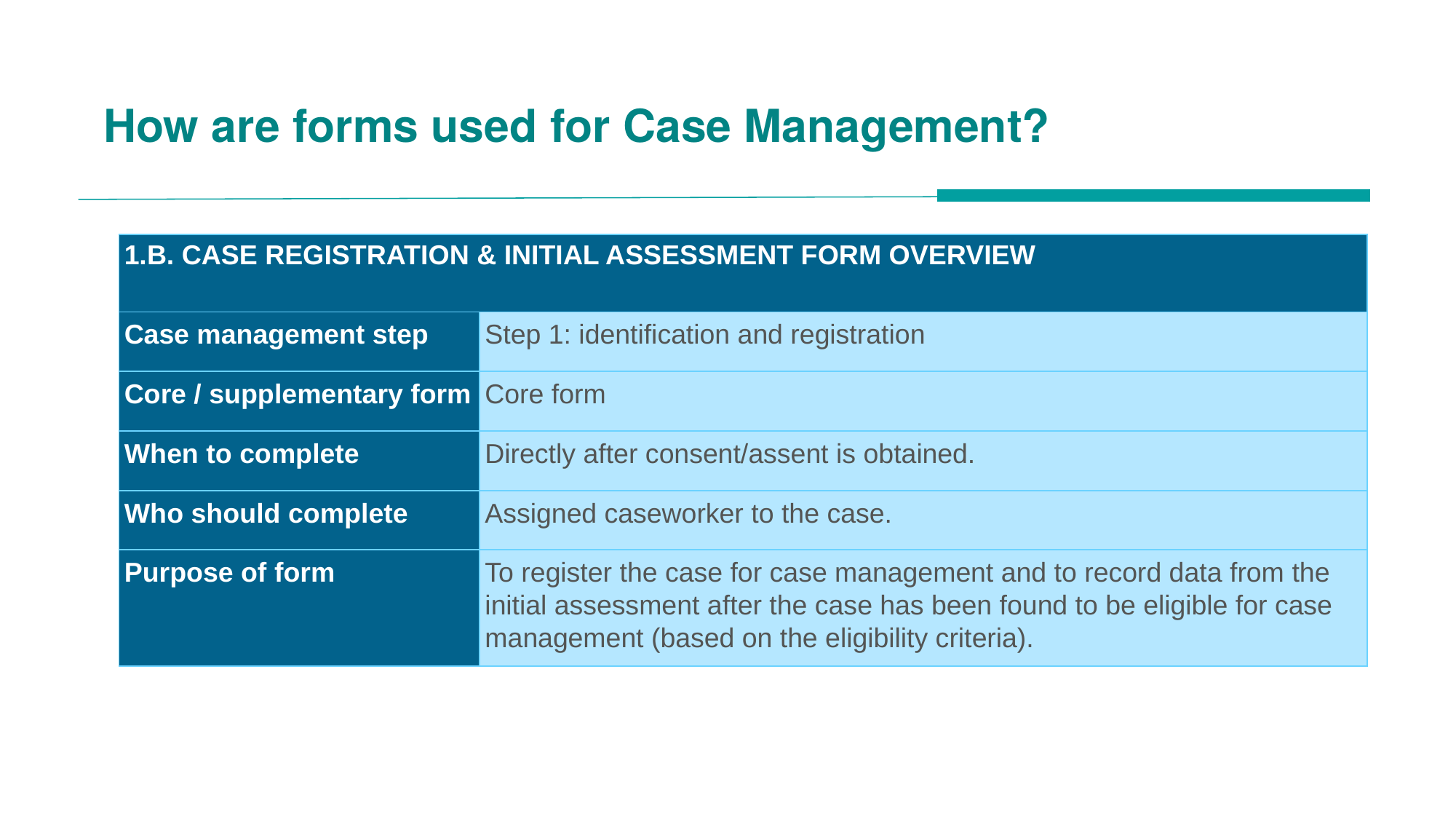

How are forms used for Case Management?
| 1.B. CASE REGISTRATION & INITIAL ASSESSMENT FORM OVERVIEW |  |
| --- | --- |
| Case management step | Step 1: identification and registration |
| Core / supplementary form | Core form |
| When to complete | Directly after consent/assent is obtained. |
| Who should complete | Assigned caseworker to the case. |
| Purpose of form | To register the case for case management and to record data from the initial assessment after the case has been found to be eligible for case management (based on the eligibility criteria). |